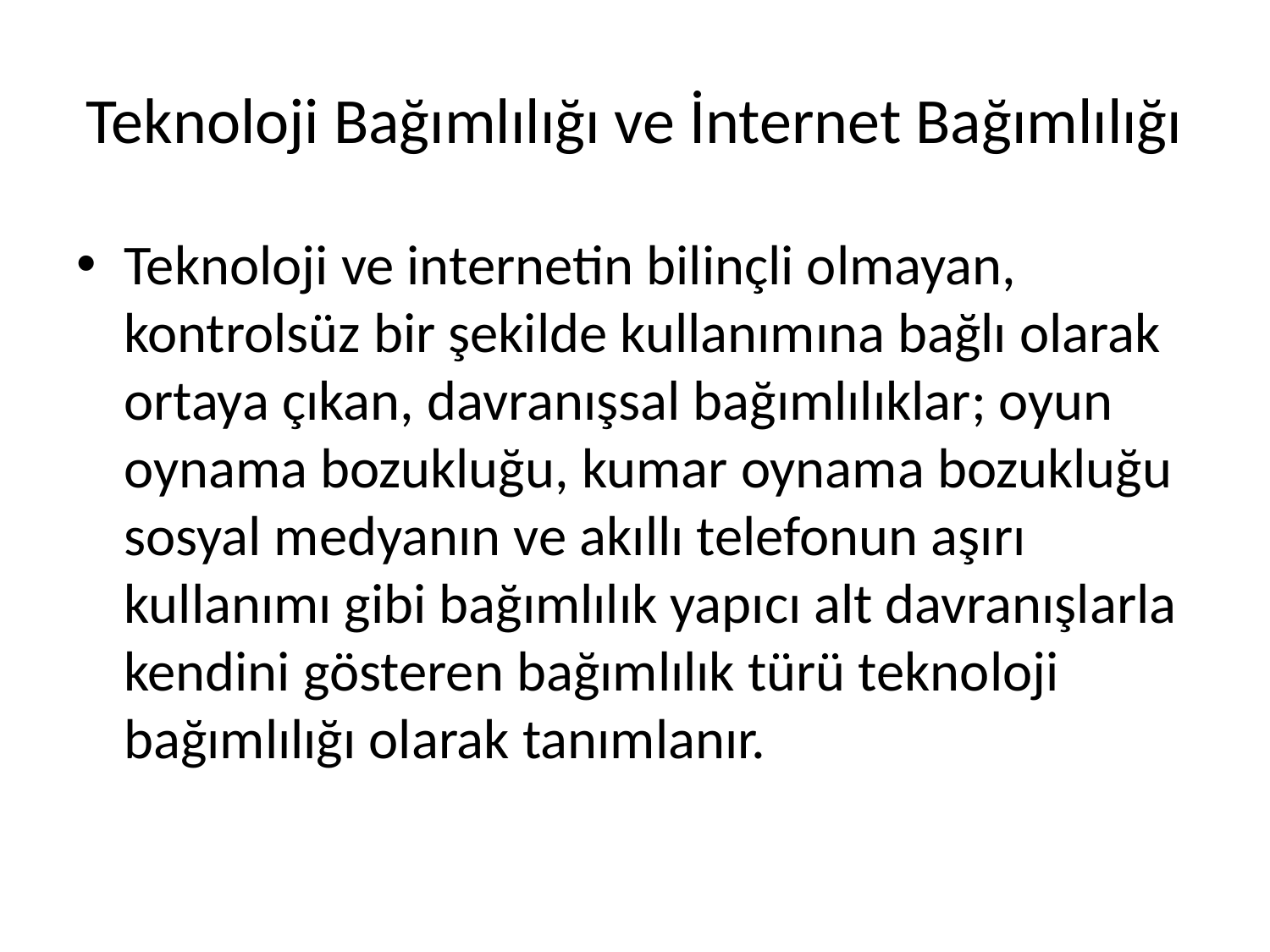

# Teknoloji Bağımlılığı ve İnternet Bağımlılığı
Teknoloji ve internetin bilinçli olmayan, kontrolsüz bir şekilde kullanımına bağlı olarak ortaya çıkan, davranışsal bağımlılıklar; oyun oynama bozukluğu, kumar oynama bozukluğu sosyal medyanın ve akıllı telefonun aşırı kullanımı gibi bağımlılık yapıcı alt davranışlarla kendini gösteren bağımlılık türü teknoloji bağımlılığı olarak tanımlanır.